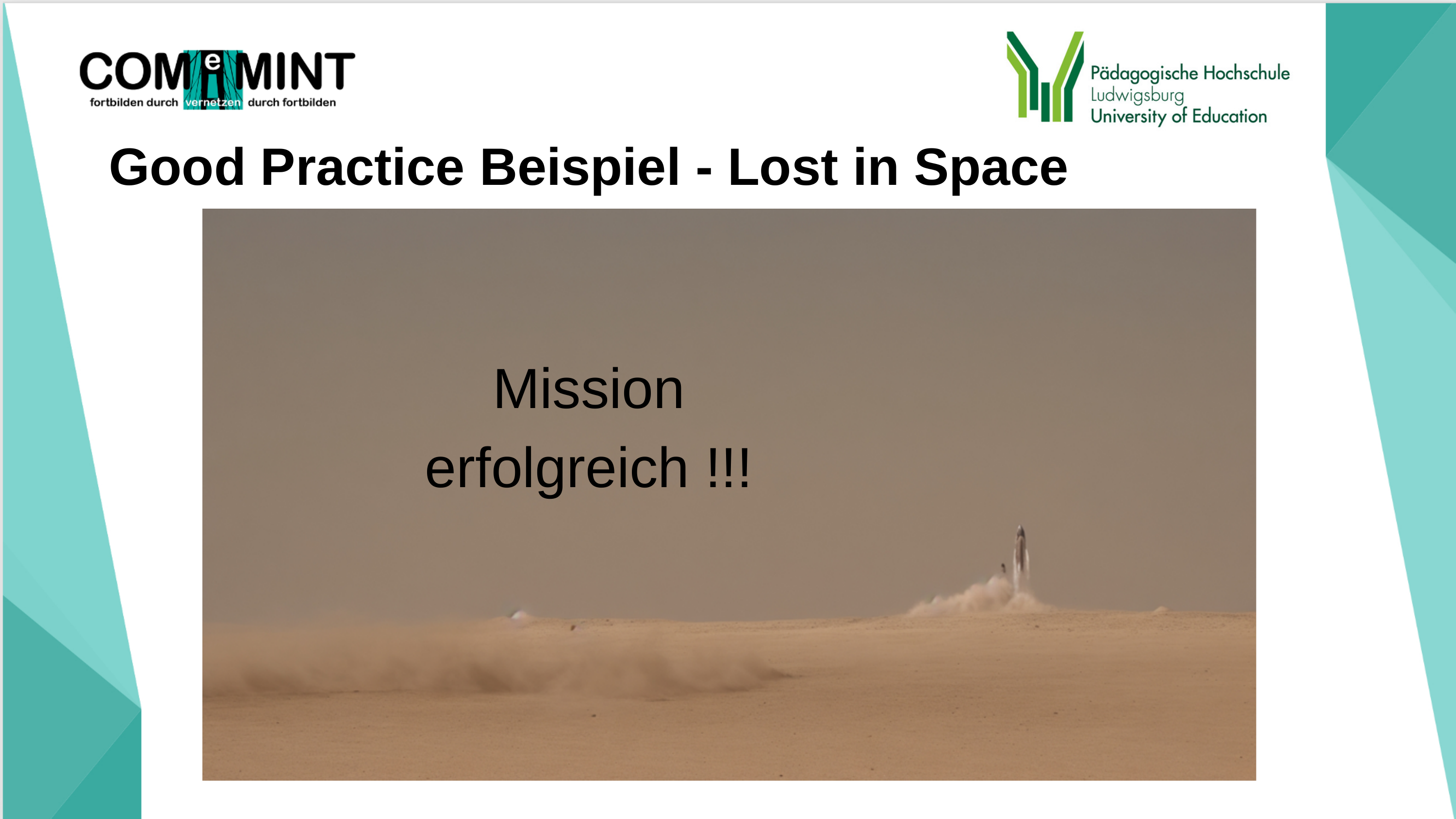

Good Practice Beispiel - Lost in Space

Mission erfolgreich !!!